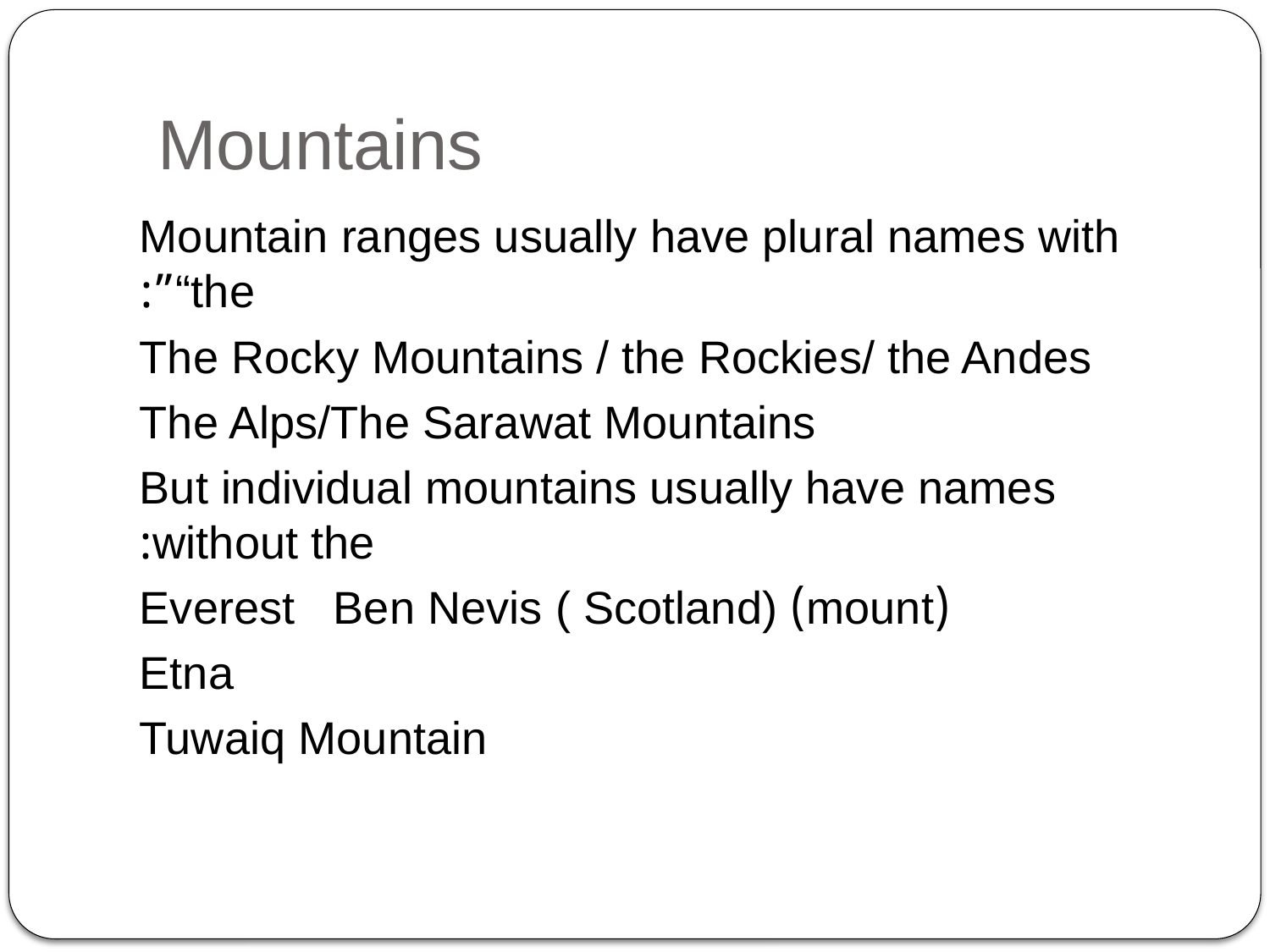

# Mountains
Mountain ranges usually have plural names with “the”:
The Rocky Mountains / the Rockies/ the Andes
The Alps/The Sarawat Mountains
But individual mountains usually have names without the:
(mount) Everest   Ben Nevis ( Scotland)
Etna
Tuwaiq Mountain